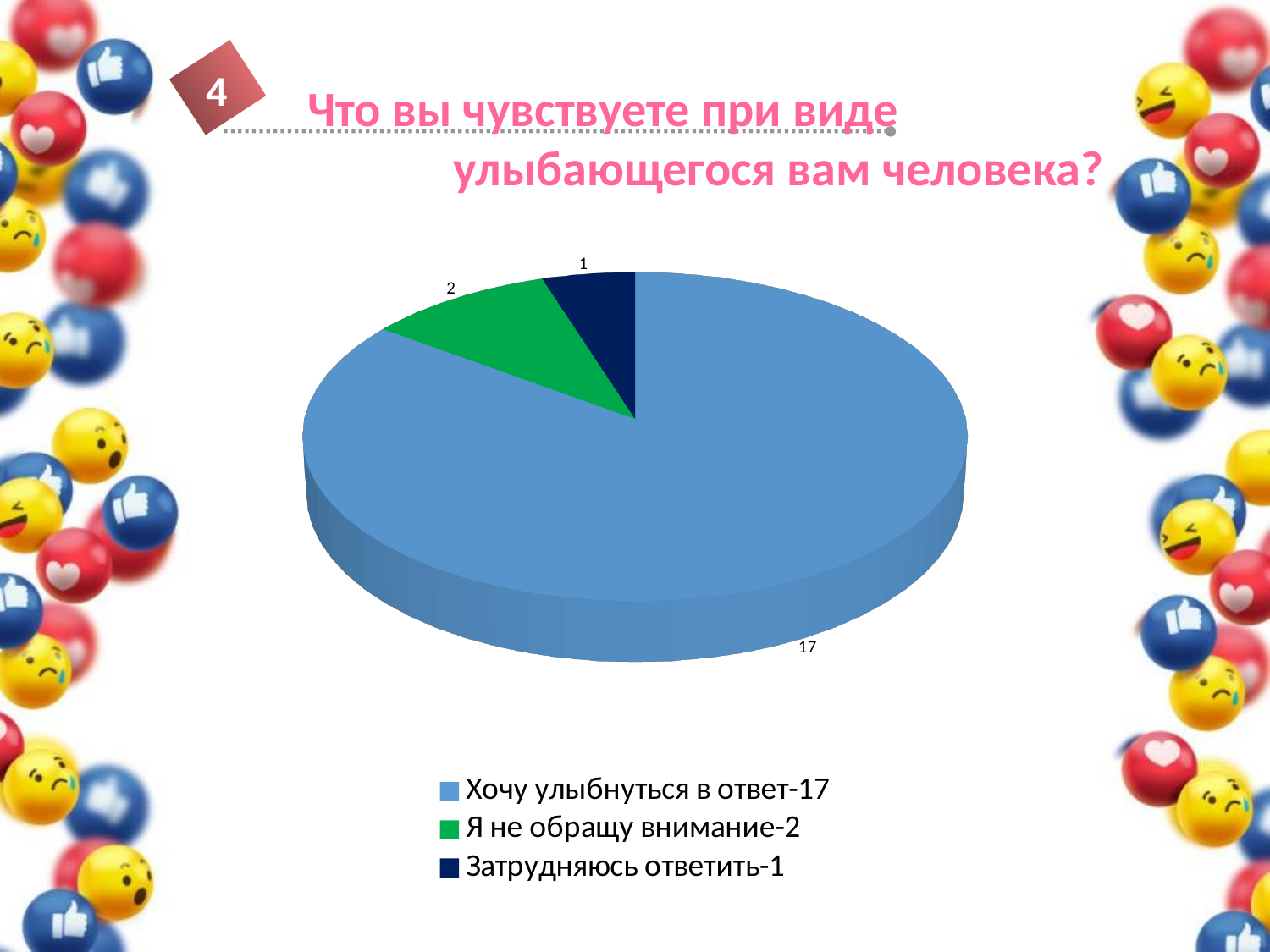

4
Что вы чувствуете при виде
             улыбающегося вам человека?

[unsupported chart]